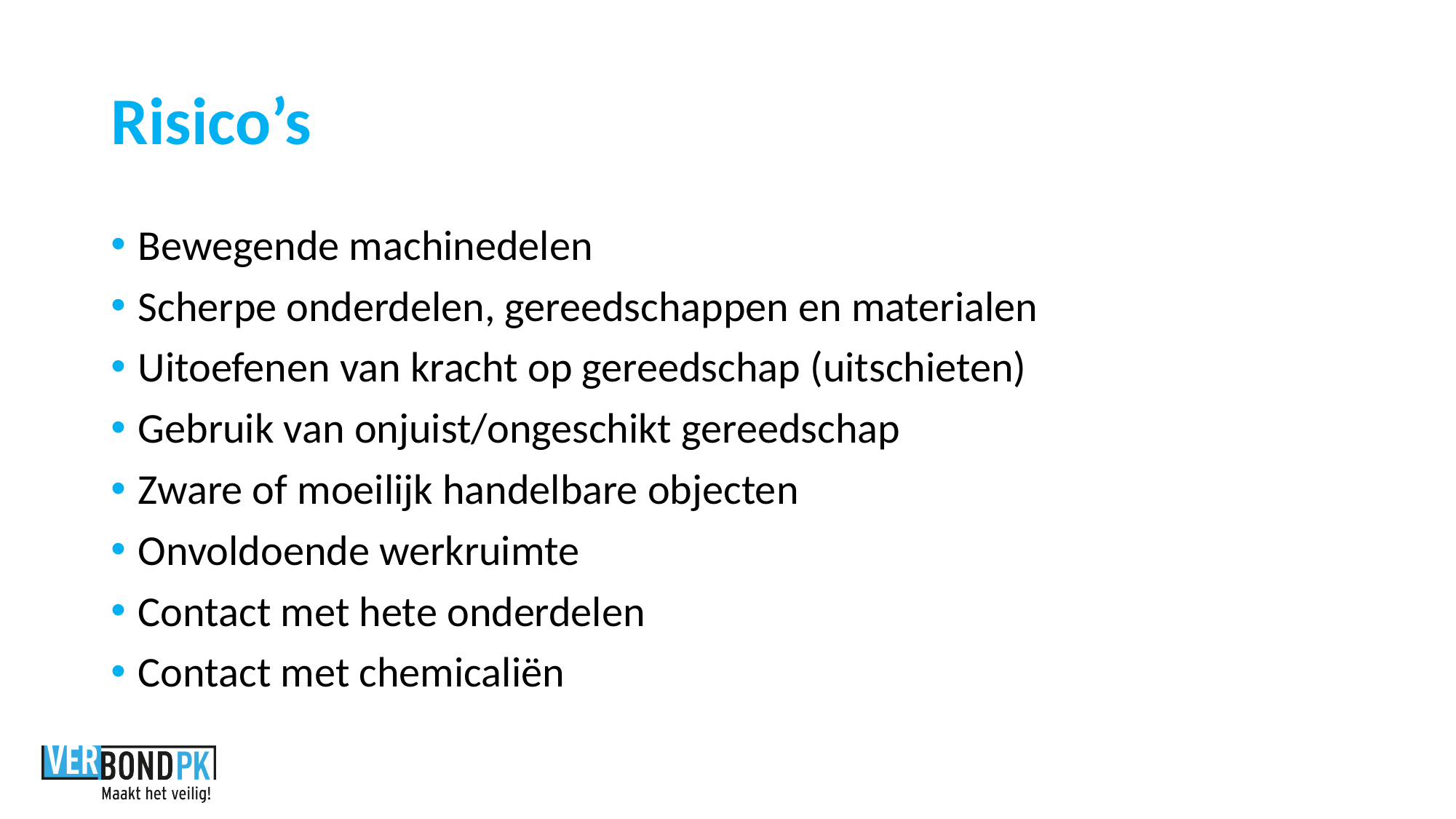

# Risico’s
Bewegende machinedelen
Scherpe onderdelen, gereedschappen en materialen
Uitoefenen van kracht op gereedschap (uitschieten)
Gebruik van onjuist/ongeschikt gereedschap
Zware of moeilijk handelbare objecten
Onvoldoende werkruimte
Contact met hete onderdelen
Contact met chemicaliën